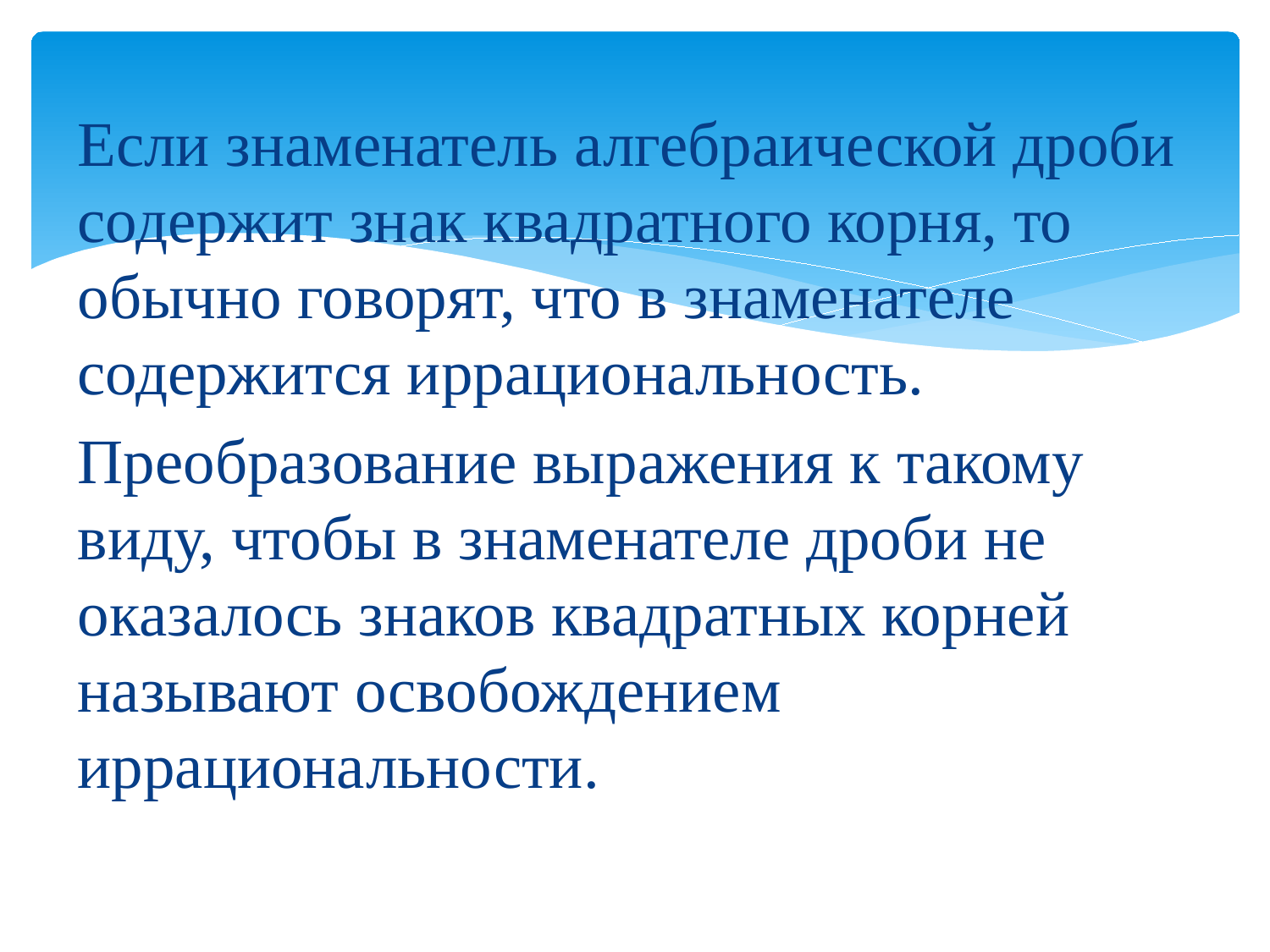

Если знаменатель алгебраической дроби содержит знак квадратного корня, то обычно говорят, что в знаменателе содержится иррациональность.
Преобразование выражения к такому виду, чтобы в знаменателе дроби не оказалось знаков квадратных корней называют освобождением иррациональности.